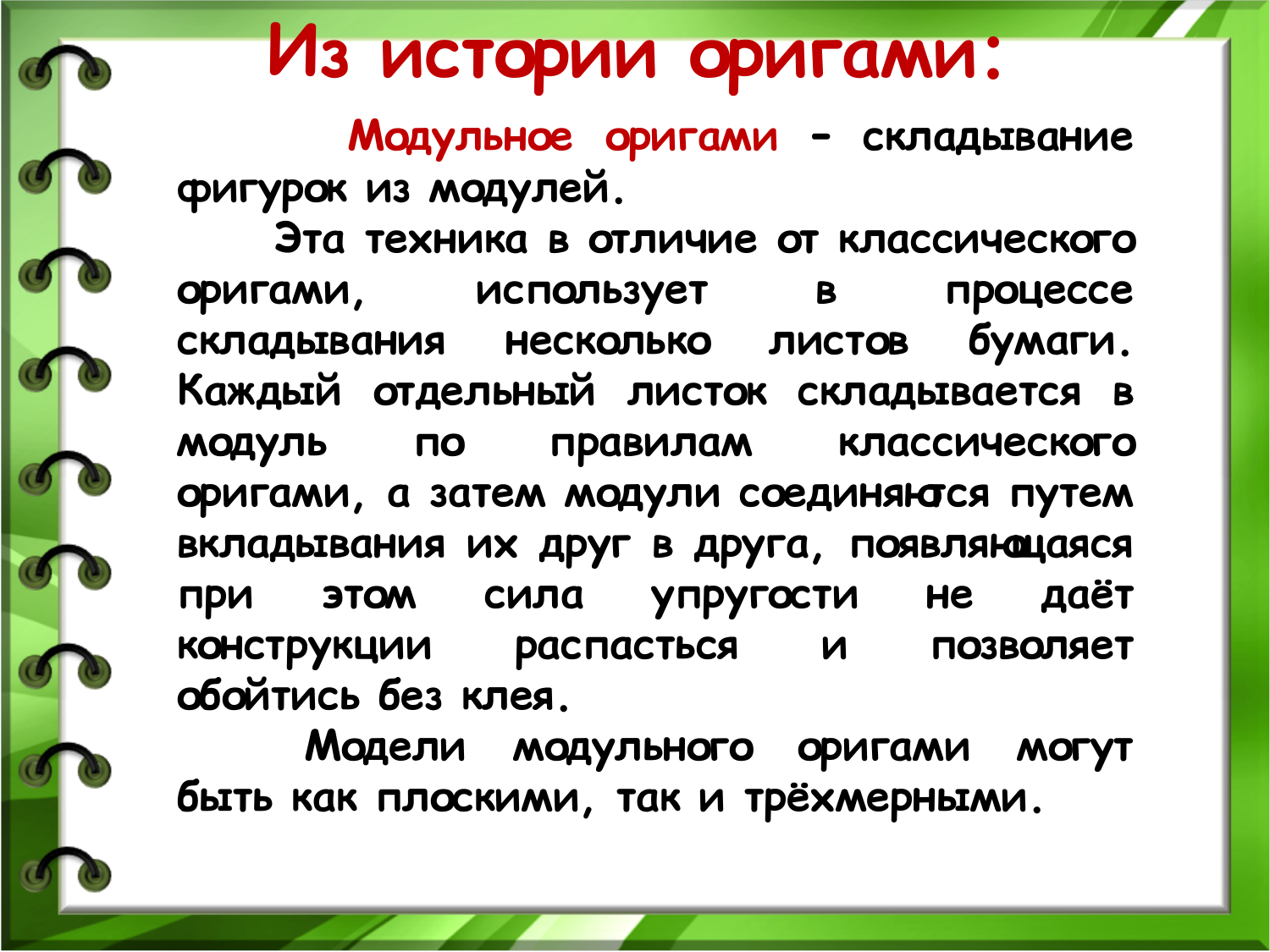

Из истории оригами:
     Модульное оригами – складывание фигурок из модулей.
     Эта техника в отличие от классического оригами, использует в процессе складывания несколько листов бумаги. Каждый отдельный листок складывается в модуль по правилам классического оригами, а затем модули соединяются путем вкладывания их друг в друга, появляющаяся при этом сила упругости не даёт конструкции распасться и позволяет обойтись без клея.
	Модели модульного оригами могут быть как плоскими, так и трёхмерными.